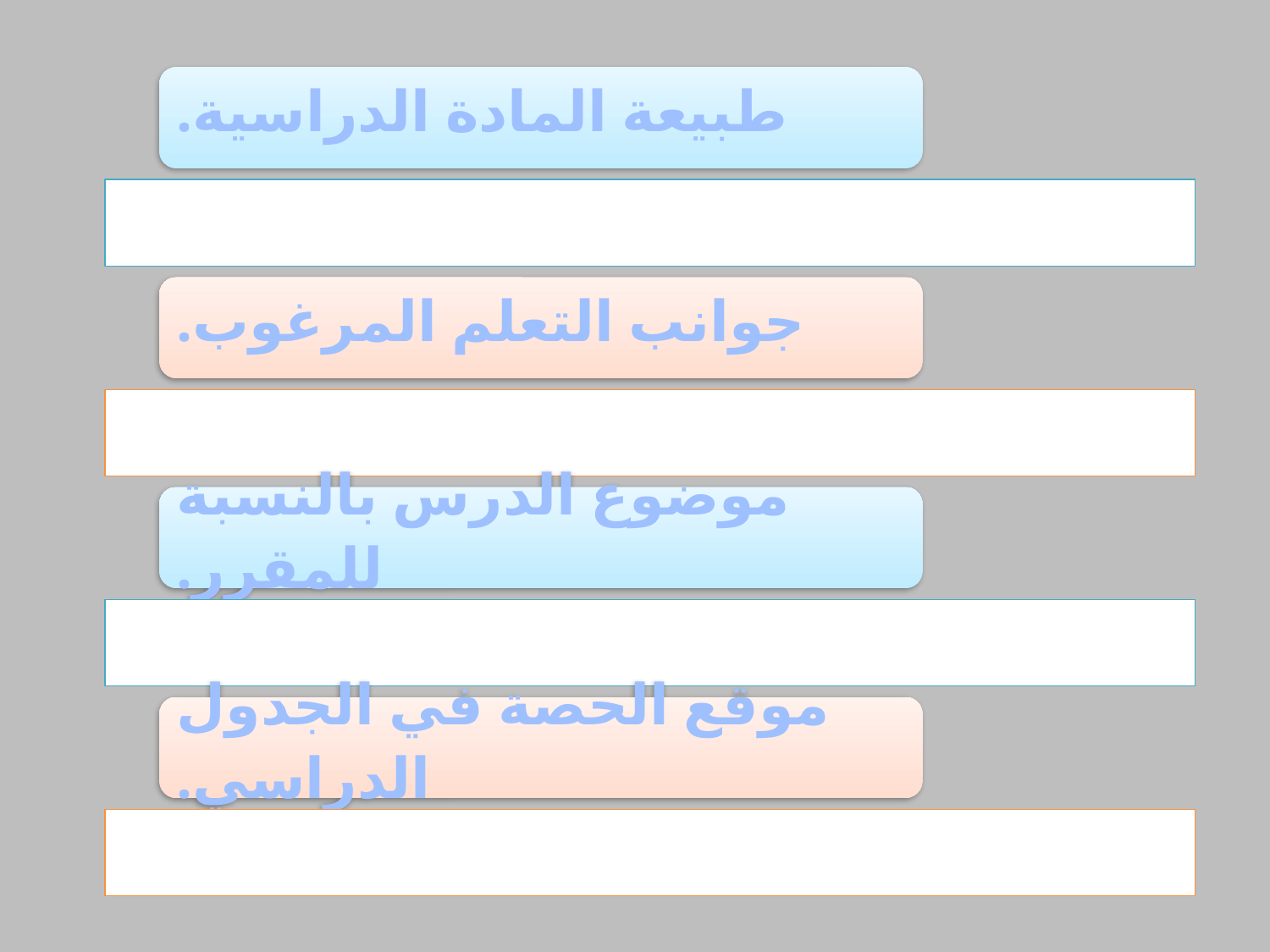

طبيعة المادة الدراسية.
جوانب التعلم المرغوب.
موقع الحصة في الجدول الدراسي.
موضوع الدرس بالنسبة للمقرر.